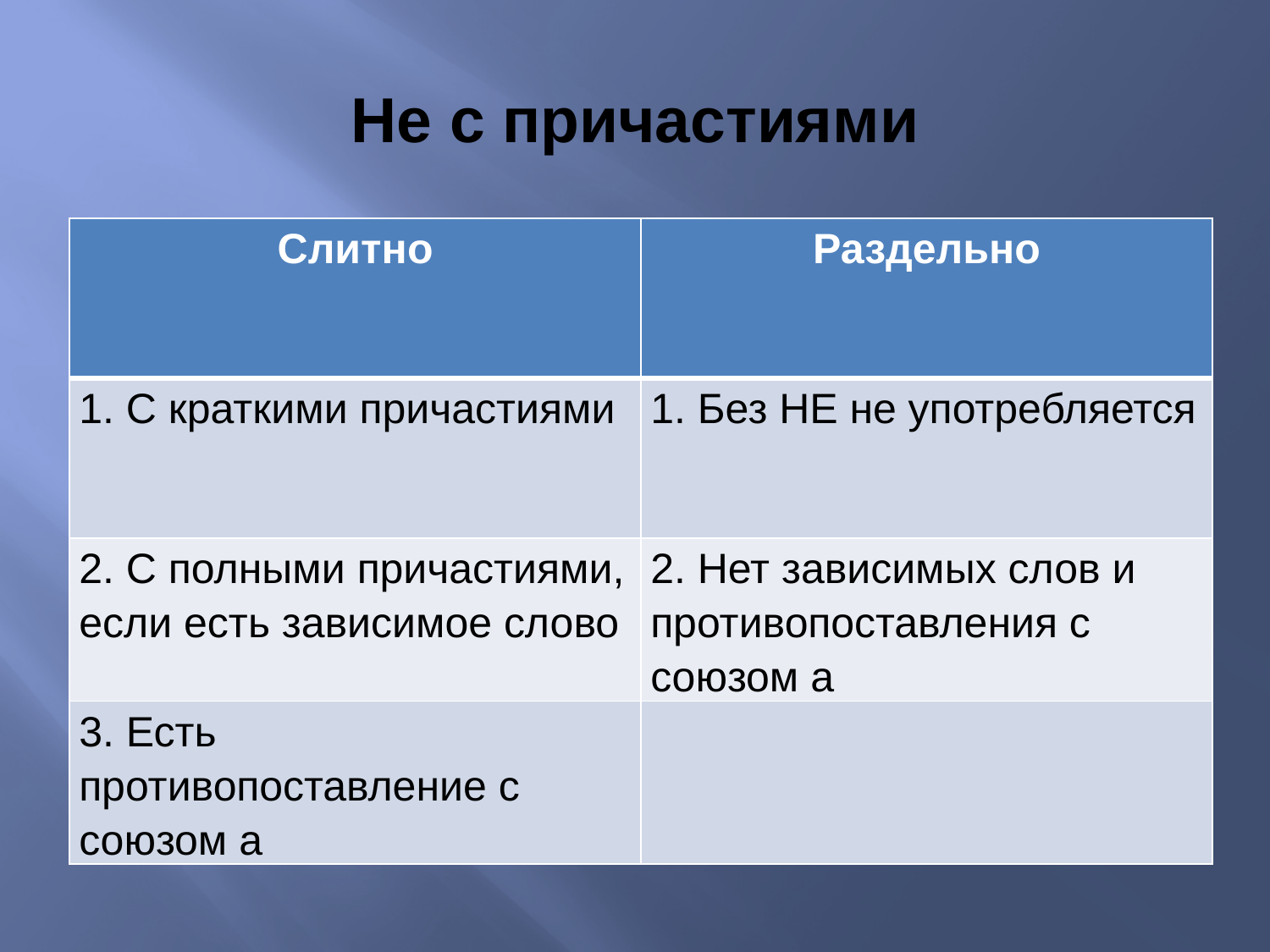

# Не с причастиями
| Слитно | Раздельно |
| --- | --- |
| 1. С краткими причастиями | 1. Без НЕ не употребляется |
| 2. С полными причастиями, если есть зависимое слово | 2. Нет зависимых слов и противопоставления с союзом а |
| 3. Есть противопоставление с союзом а |  |